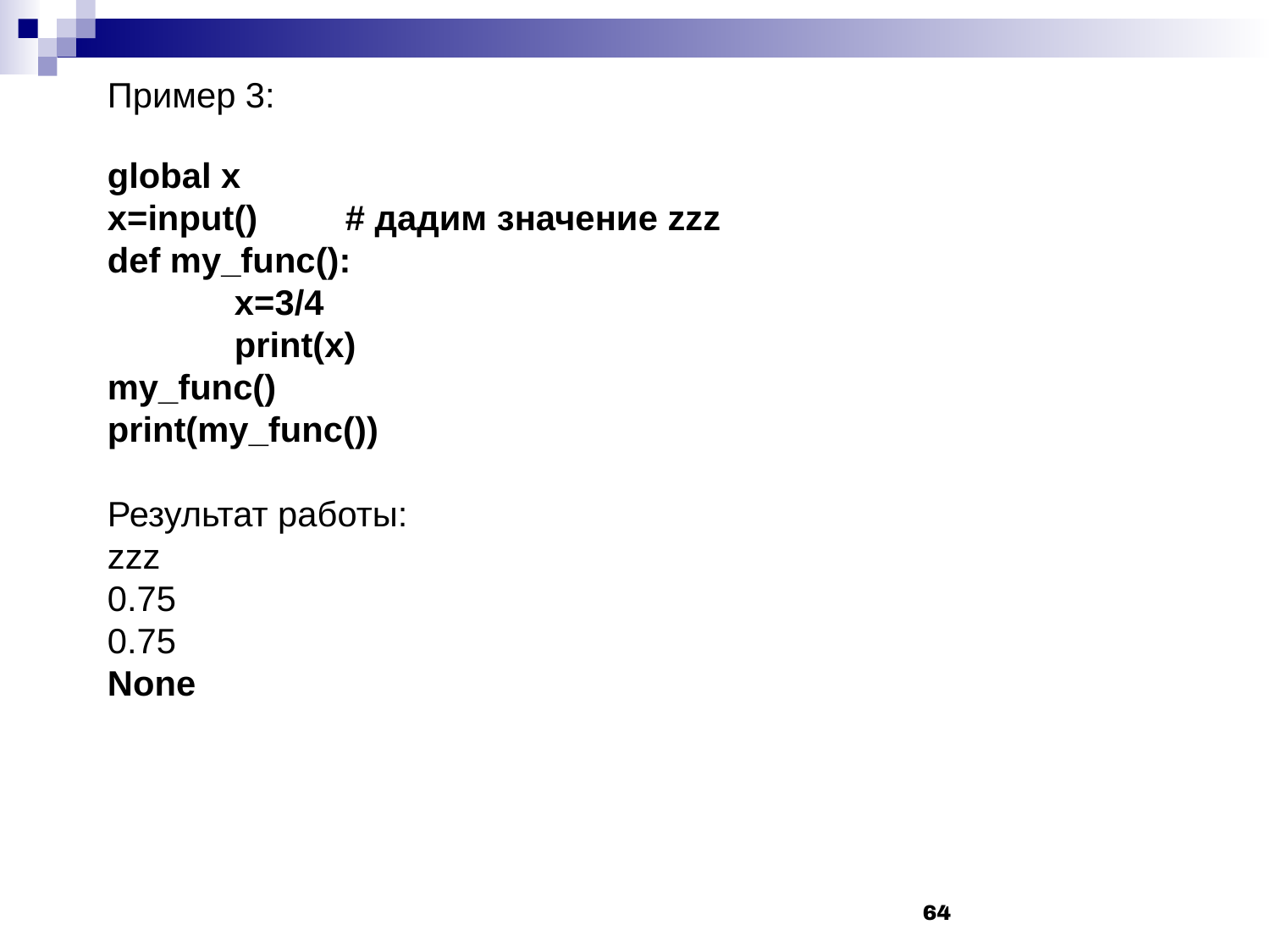

Пример 3:

global x
x=input()         # дадим значение zzz
def my_func():
	x=3/4
	print(x)
my_func()
print(my_func())

Результат работы:
zzz
0.75
0.75
None

64